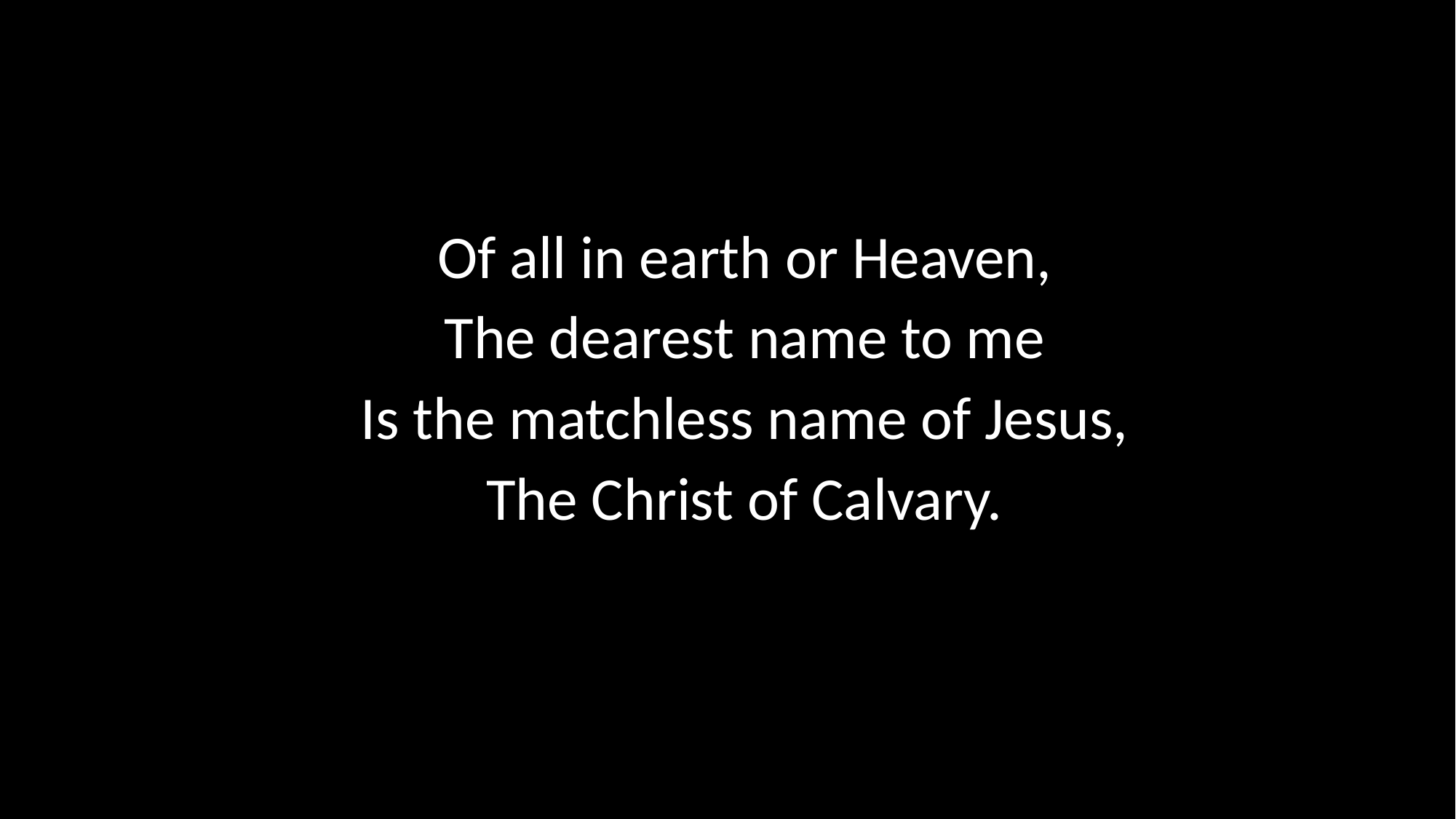

Of all in earth or Heaven,
The dearest name to me
Is the matchless name of Jesus,
The Christ of Calvary.